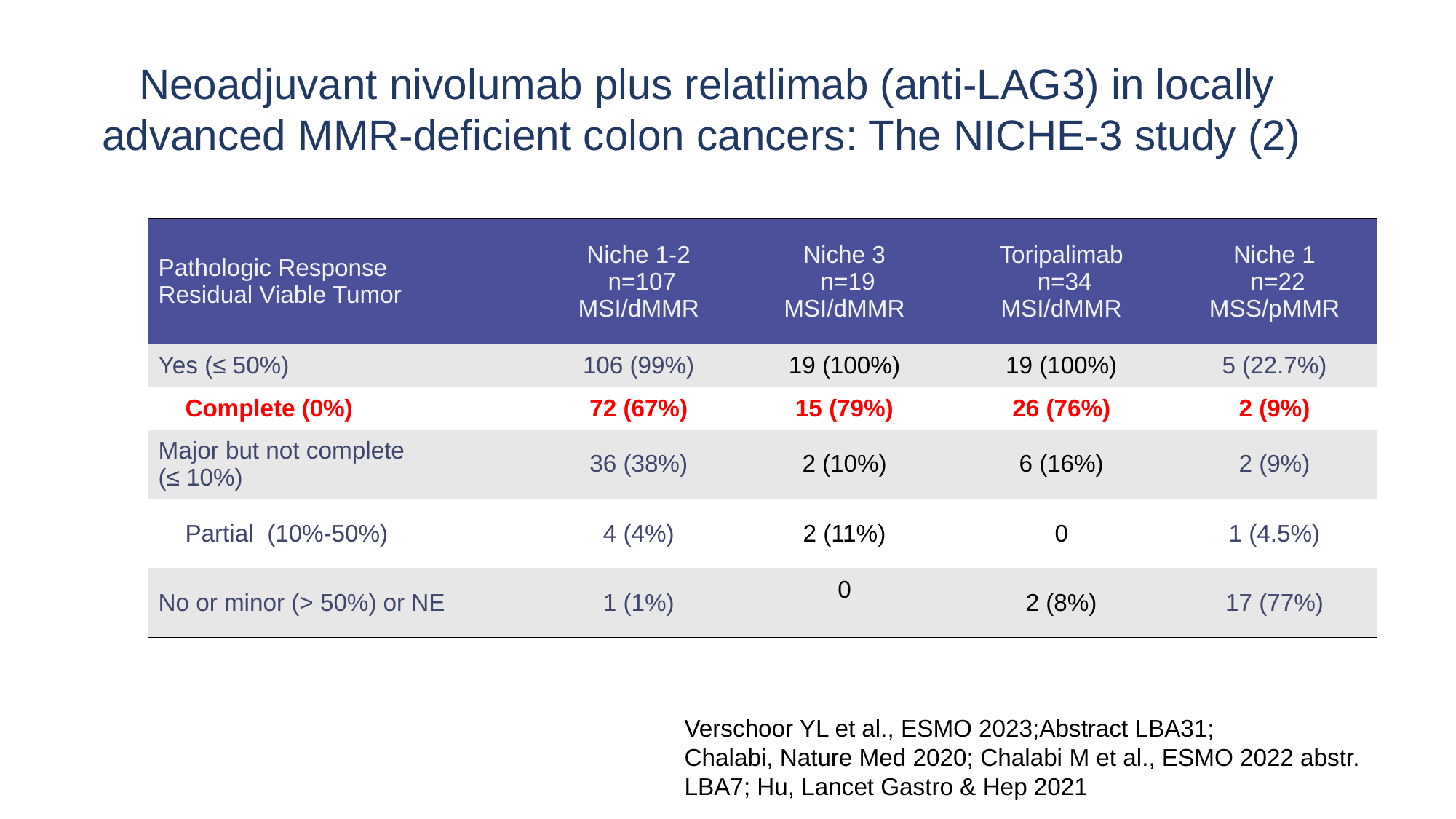

Neoadjuvant nivolumab plus relatlimab (anti-LAG3) in locally advanced MMR-deficient colon cancers: The NICHE-3 study (2)
| Pathologic Response Residual Viable Tumor | Niche 1-2 n=107 MSI/dMMR | Niche 3 n=19 MSI/dMMR | Toripalimab n=34 MSI/dMMR | Niche 1 n=22 MSS/pMMR |
| --- | --- | --- | --- | --- |
| Yes (≤ 50%) | 106 (99%) | 19 (100%) | 19 (100%) | 5 (22.7%) |
| Complete (0%) | 72 (67%) | 15 (79%) | 26 (76%) | 2 (9%) |
| Major but not complete (≤ 10%) | 36 (38%) | 2 (10%) | 6 (16%) | 2 (9%) |
| Partial (10%-50%) | 4 (4%) | 2 (11%) | 0 | 1 (4.5%) |
| No or minor (> 50%) or NE | 1 (1%) | 0 | 2 (8%) | 17 (77%) |
Verschoor YL et al., ESMO 2023;Abstract LBA31;
Chalabi, Nature Med 2020; Chalabi M et al., ESMO 2022 abstr. LBA7; Hu, Lancet Gastro & Hep 2021